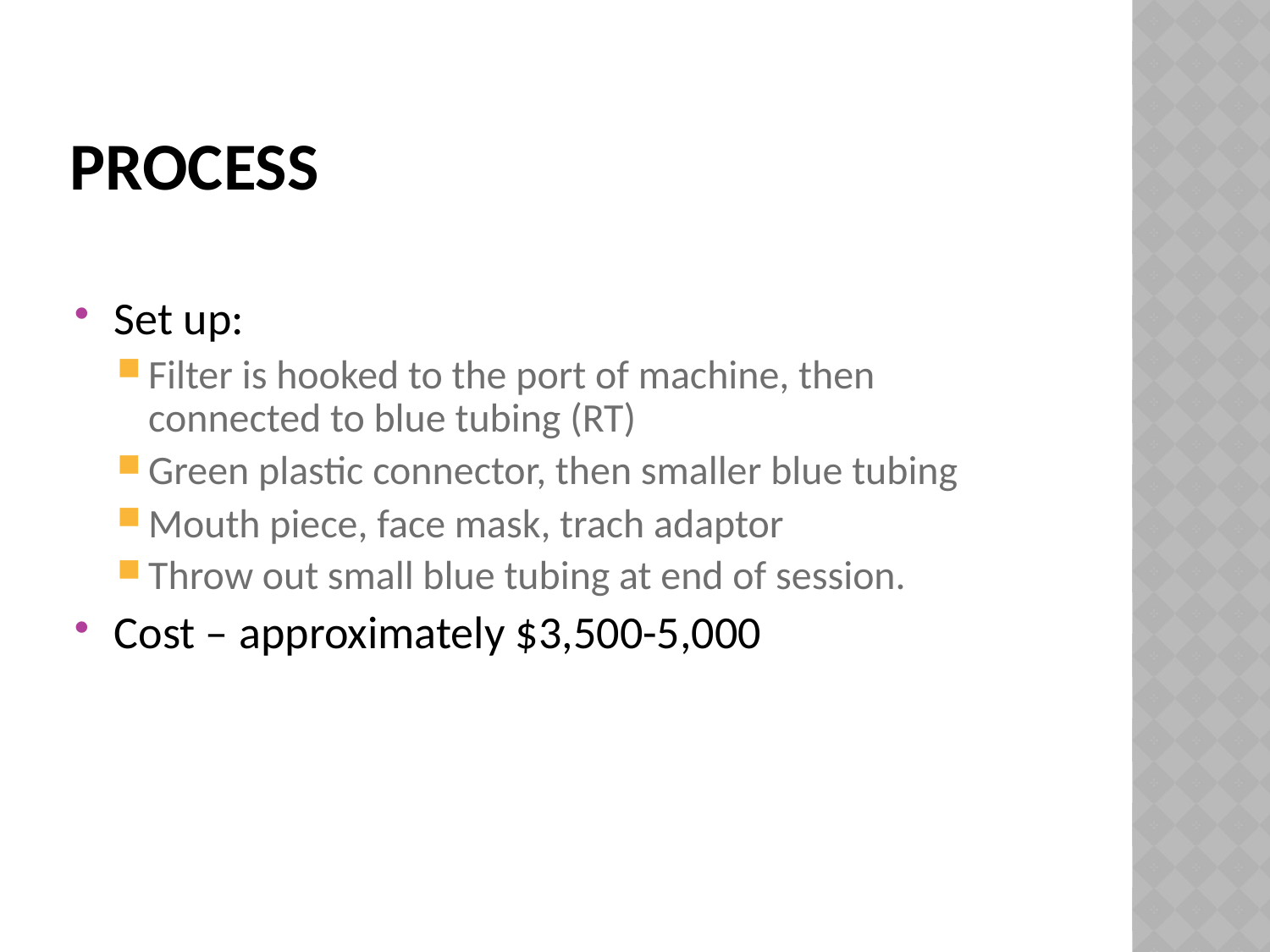

# Process

Set up:
Filter is hooked to the port of machine, then connected to blue tubing (RT)
Green plastic connector, then smaller blue tubing
Mouth piece, face mask, trach adaptor
Throw out small blue tubing at end of session.
Cost – approximately $3,500-5,000